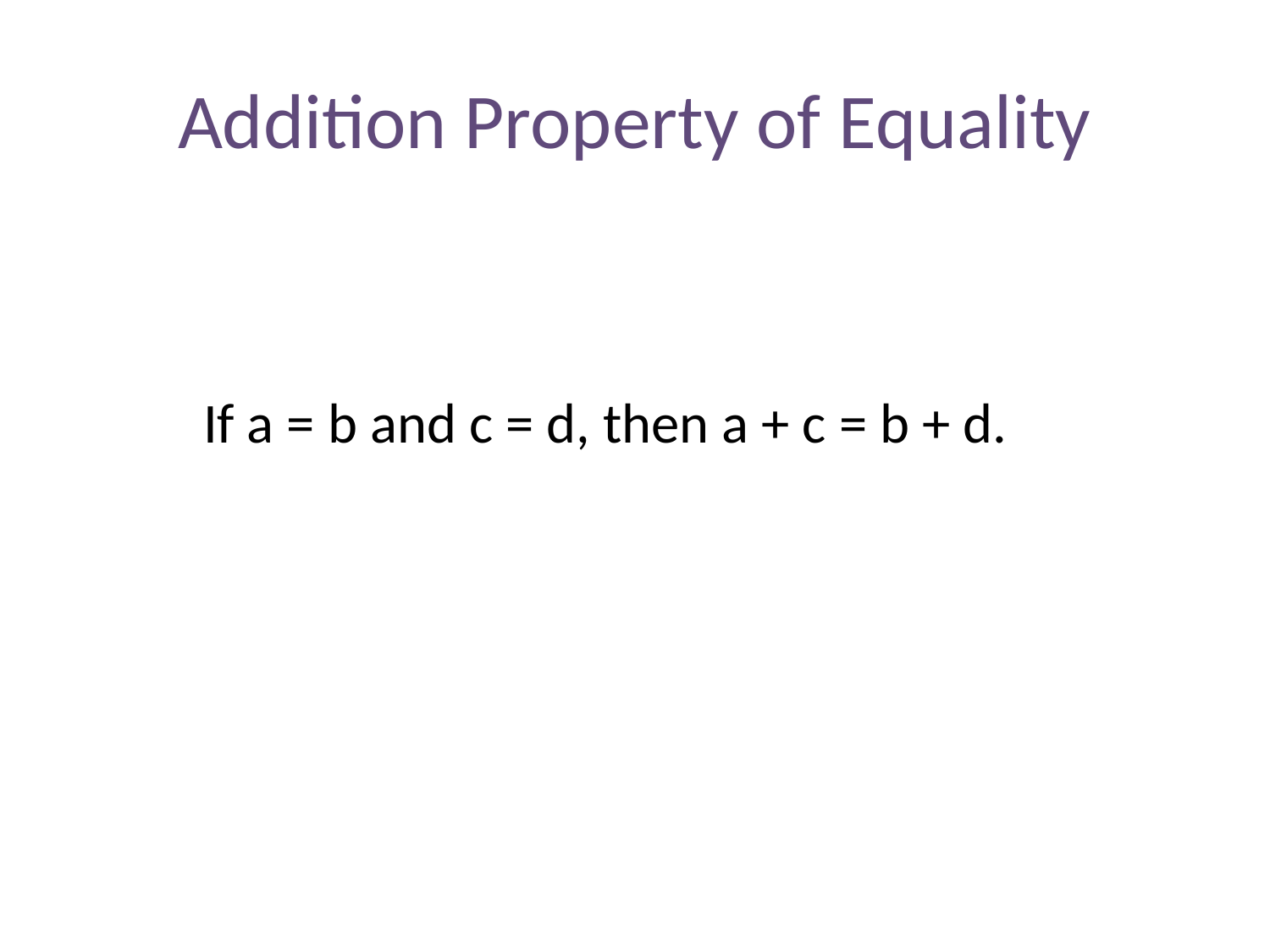

# Addition Property of Equality

          If a = b and c = d, then a + c = b + d.